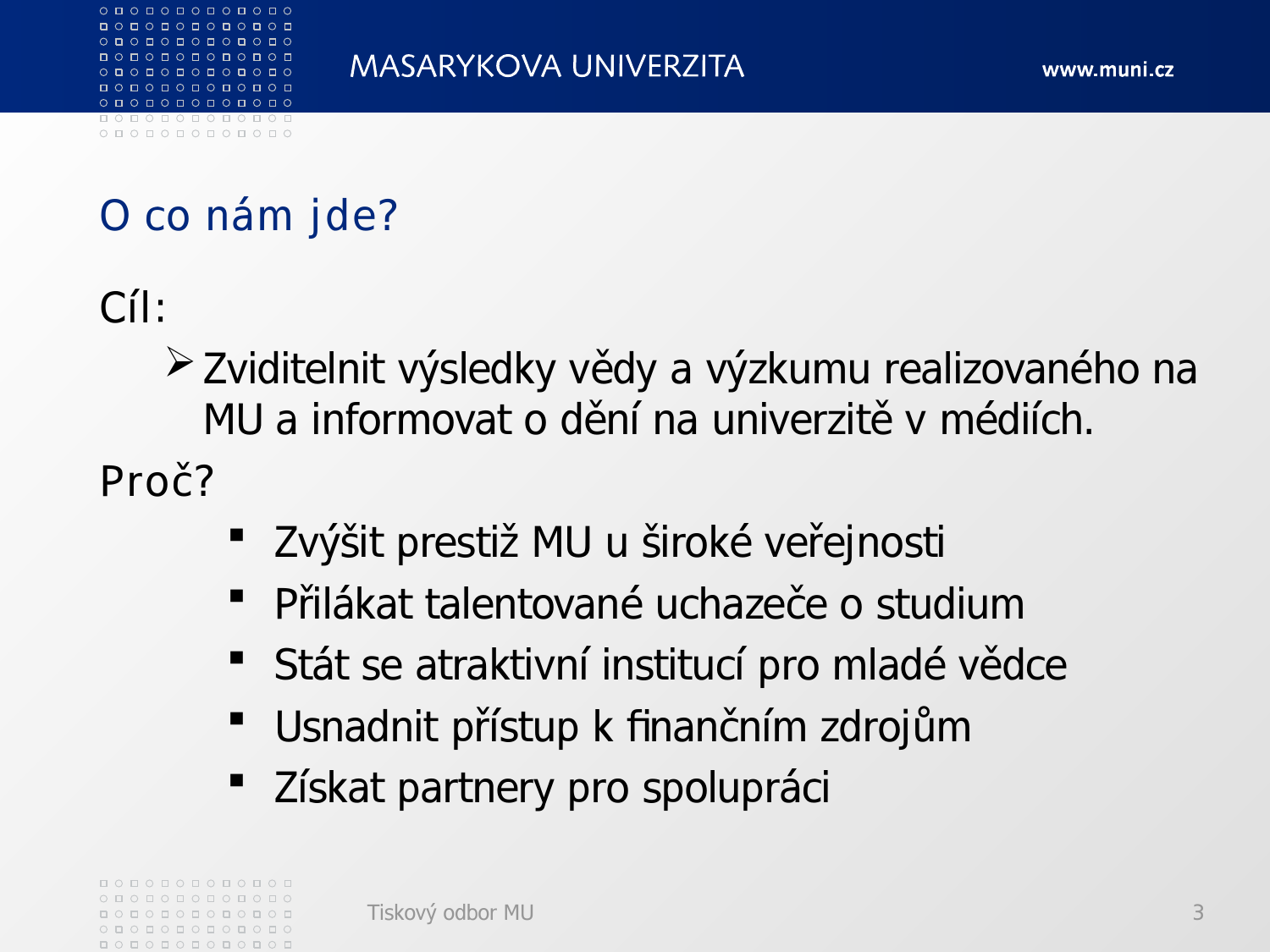

# O co nám jde?
Cíl:
Zviditelnit výsledky vědy a výzkumu realizovaného na MU a informovat o dění na univerzitě v médiích.
Proč?
Zvýšit prestiž MU u široké veřejnosti
Přilákat talentované uchazeče o studium
Stát se atraktivní institucí pro mladé vědce
Usnadnit přístup k finančním zdrojům
Získat partnery pro spolupráci
Tiskový odbor MU
3